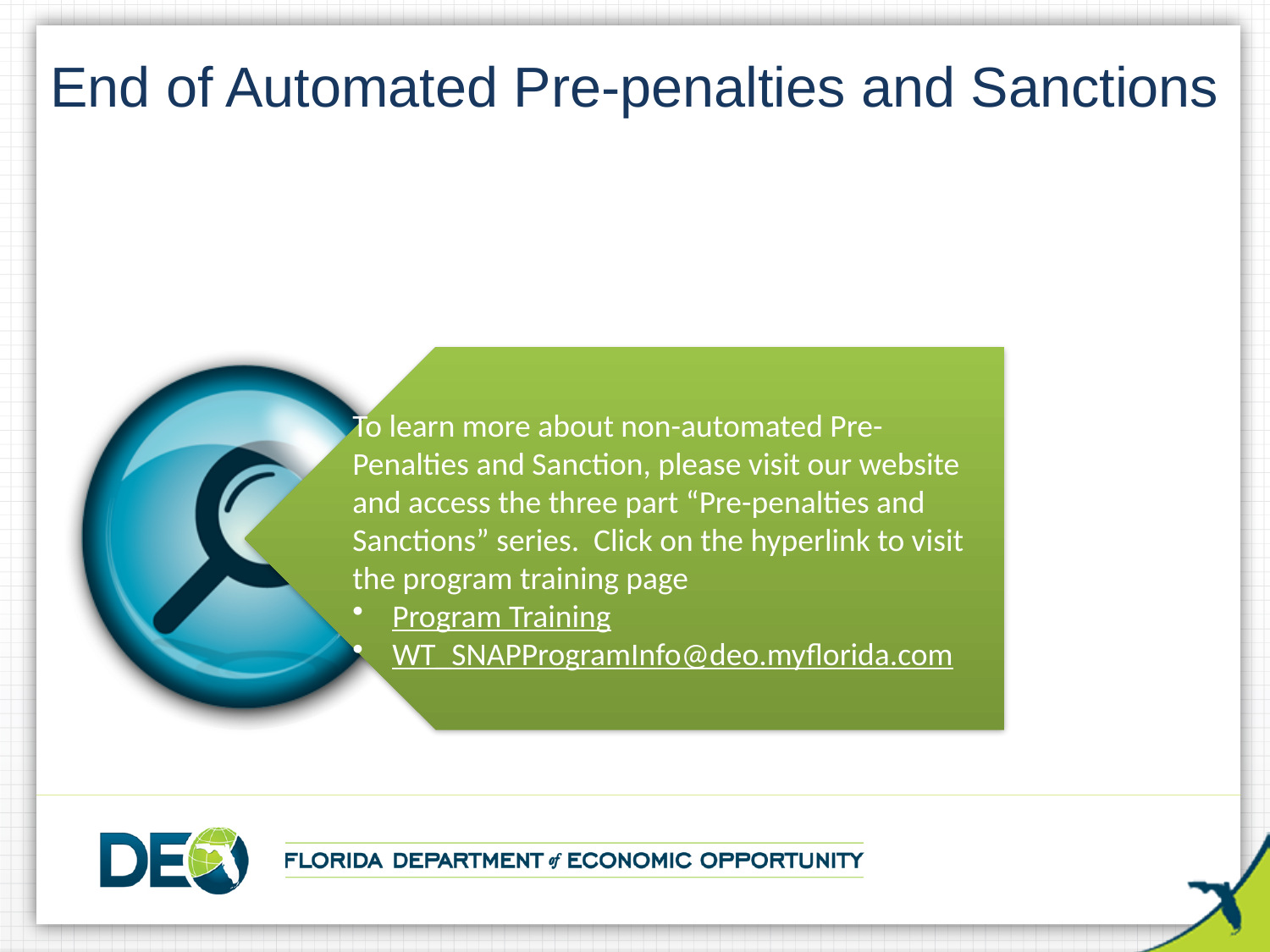

# End of Automated Pre-penalties and Sanctions
To learn more about non-automated Pre-Penalties and Sanction, please visit our website and access the three part “Pre-penalties and Sanctions” series.  Click on the hyperlink to visit the program training page
Program Training
WT_SNAPProgramInfo@deo.myflorida.com